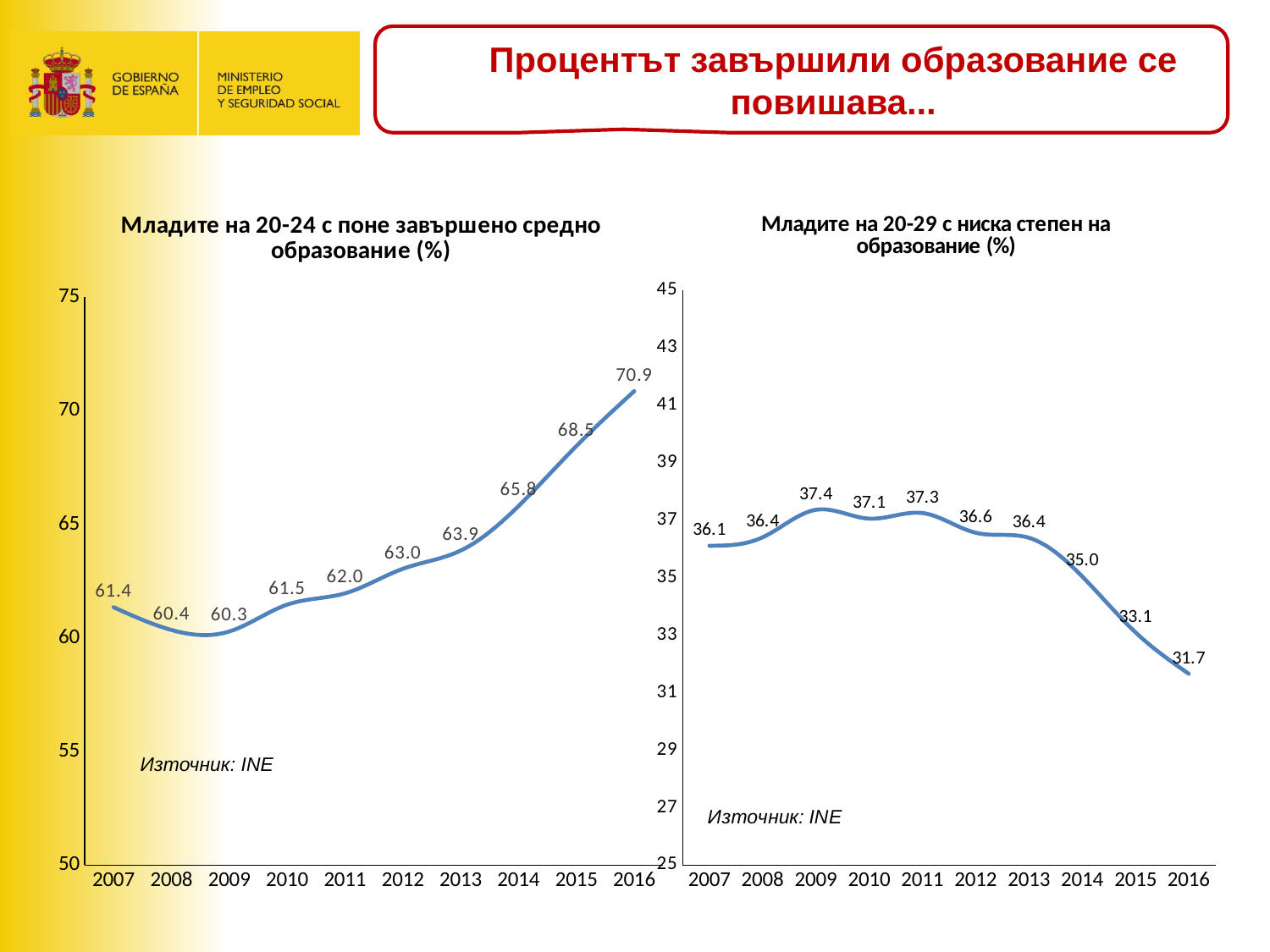

Процентът завършили образование се повишава...

### Chart: Младите на 20-24 с поне завършено средно образование (%)

| Category | Nivel educativo juvenil 20-24 (%) |
|---|---|
| 2007 | 61.354277600283964 |
| 2008 | 60.353225573675836 |
| 2009 | 60.288536667038734 |
| 2010 | 61.468871033007666 |
| 2011 | 61.96709272785012 |
| 2012 | 63.046110947152044 |
| 2013 | 63.850771869639786 |
| 2014 | 65.81223175965663 |
| 2015 | 68.4536690930553 |
| 2016 | 70.86965695692248 |

### Chart: Младите на 20-29 с ниска степен на образование (%)

| Category | Porcentaje de personas con bajo nivel educativo de 20-29 años (%) |
|---|---|
| 2007 | 36.11473172232155 |
| 2008 | 36.40944264864334 |
| 2009 | 37.36586555065719 |
| 2010 | 37.0588809769478 |
| 2011 | 37.253156934629786 |
| 2012 | 36.567728605951054 |
| 2013 | 36.391031010214796 |
| 2014 | 35.04479789727213 |
| 2015 | 33.10175096777501 |
| 2016 | 31.658826429204506 |
Източник: INE